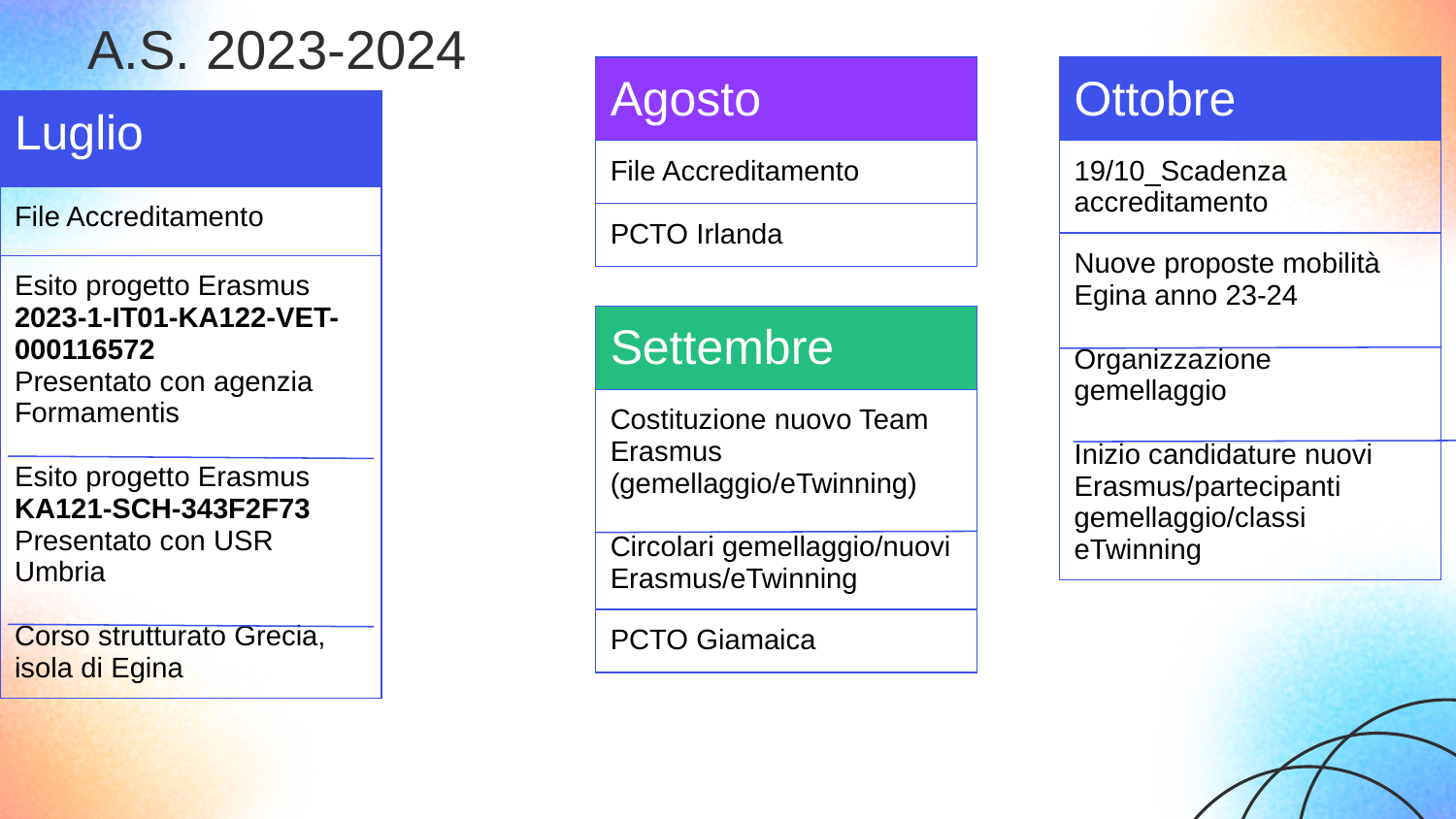

# A.S. 2023-2024
| Agosto |
| --- |
| File Accreditamento |
| PCTO Irlanda |
| Ottobre |
| --- |
| 19/10\_Scadenza accreditamento |
| Nuove proposte mobilità Egina anno 23-24 Organizzazione gemellaggio Inizio candidature nuovi Erasmus/partecipanti gemellaggio/classi eTwinning |
| Luglio |
| --- |
| File Accreditamento |
| Esito progetto Erasmus 2023-1-IT01-KA122-VET-000116572 Presentato con agenzia Formamentis Esito progetto Erasmus KA121-SCH-343F2F73 Presentato con USR Umbria Corso strutturato Grecia, isola di Egina |
| Settembre |
| --- |
| Costituzione nuovo Team Erasmus (gemellaggio/eTwinning) Circolari gemellaggio/nuovi Erasmus/eTwinning |
| PCTO Giamaica |